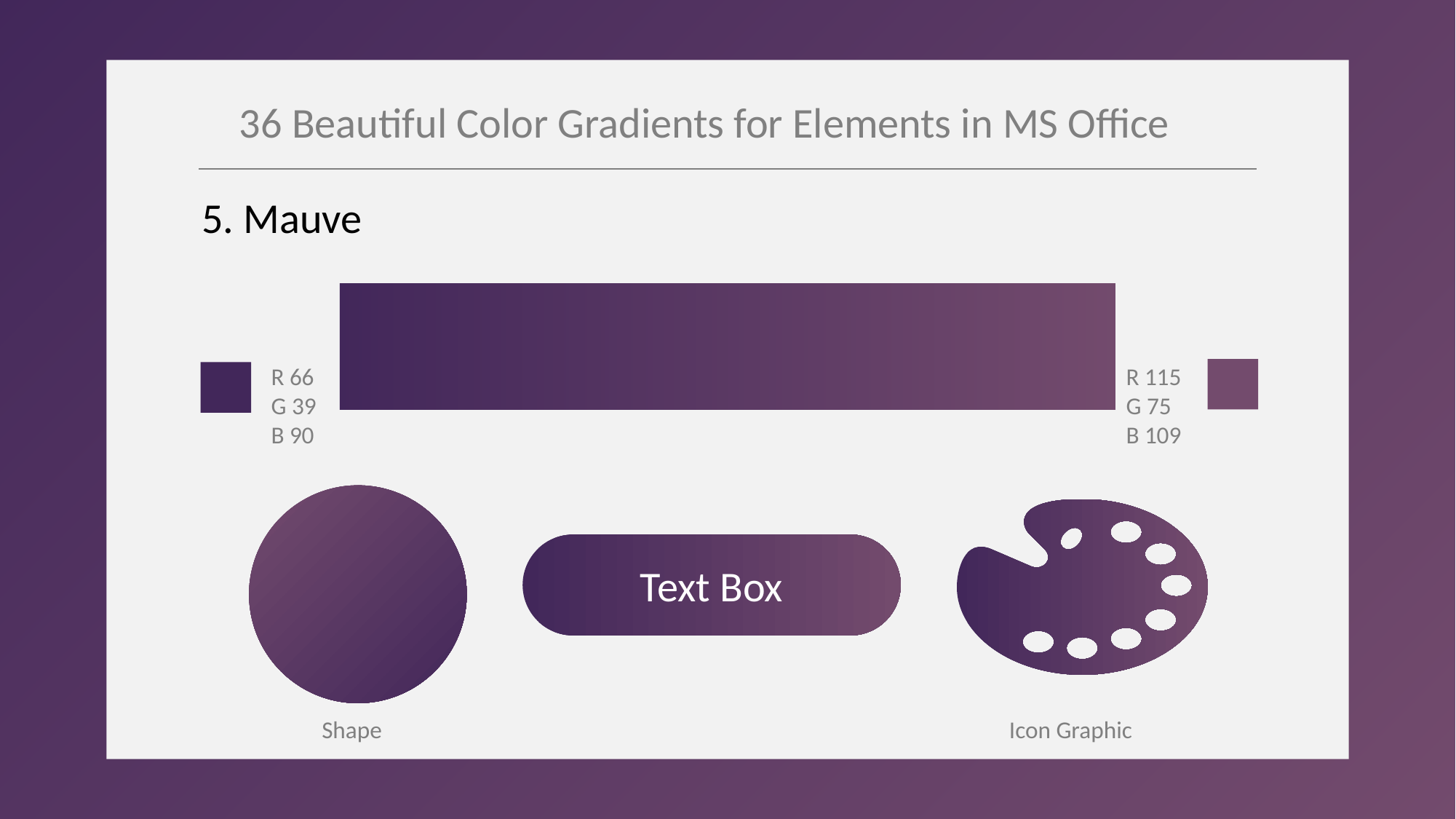

36 Beautiful Color Gradients for Elements in MS Office
5. Mauve

R 66
G 39
B 90
R 115
G 75
B 109

Text Box
Shape
Icon Graphic
Credit Post
https://digitalsynopsis.com